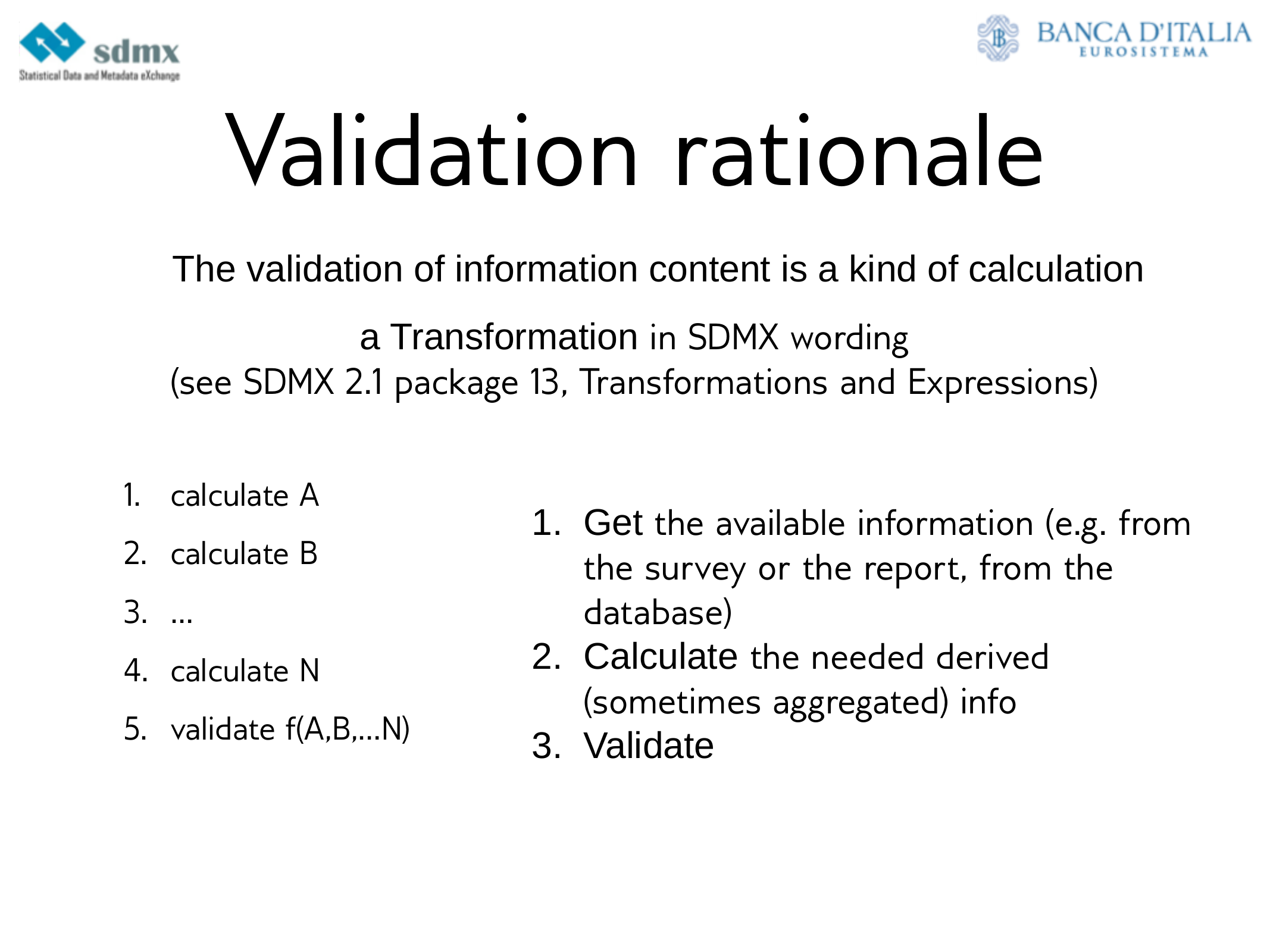

# Validation rationale
The validation of information content is a kind of calculation
a Transformation in SDMX wording
(see SDMX 2.1 package 13, Transformations and Expressions)

Get the available information (e.g. from the survey or the report, from the database)
Calculate the needed derived (sometimes aggregated) info
Validate
calculate A
calculate B
…
calculate N
validate f(A,B,…N)
19